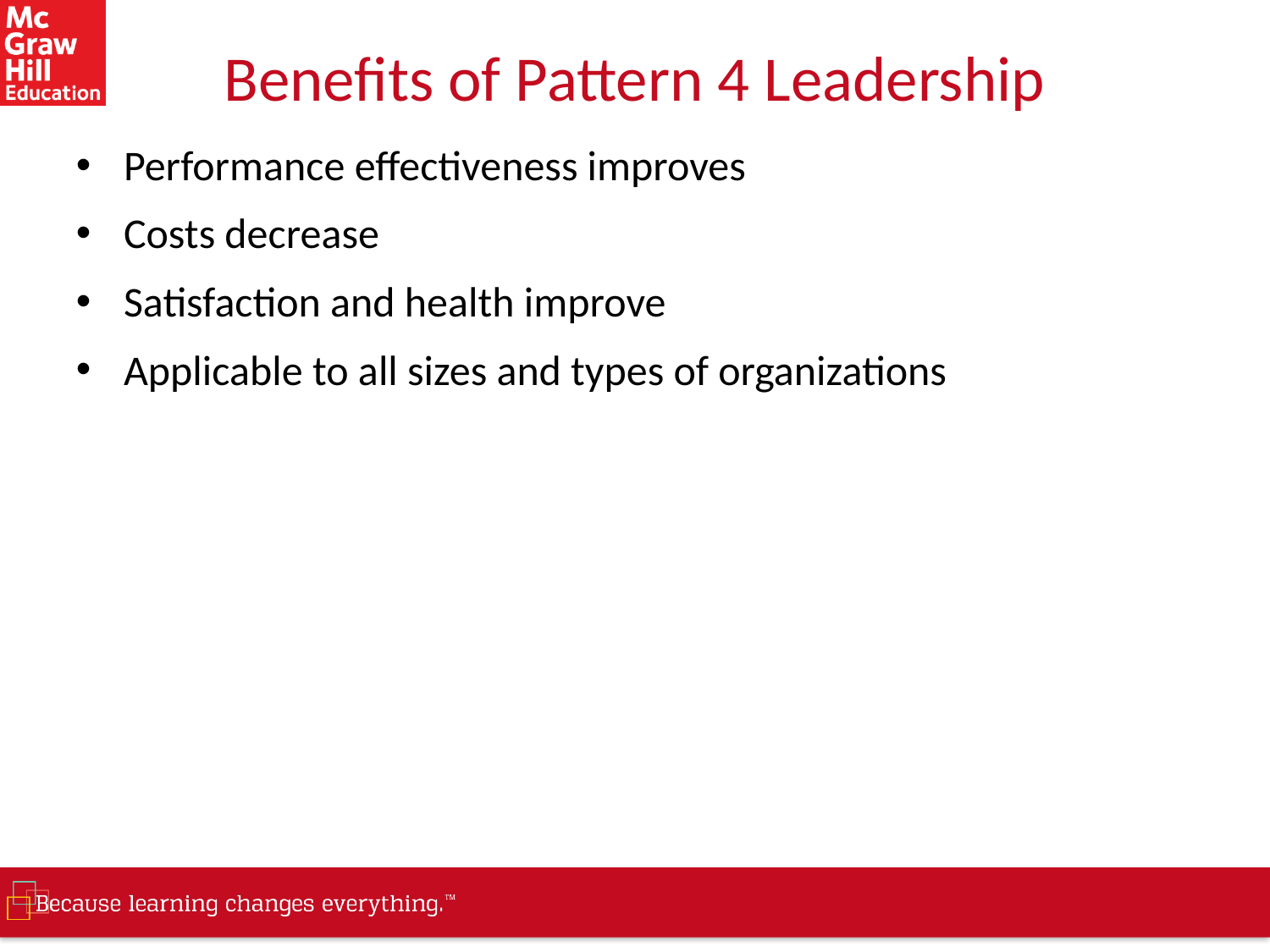

# Benefits of Pattern 4 Leadership
Performance effectiveness improves
Costs decrease
Satisfaction and health improve
Applicable to all sizes and types of organizations